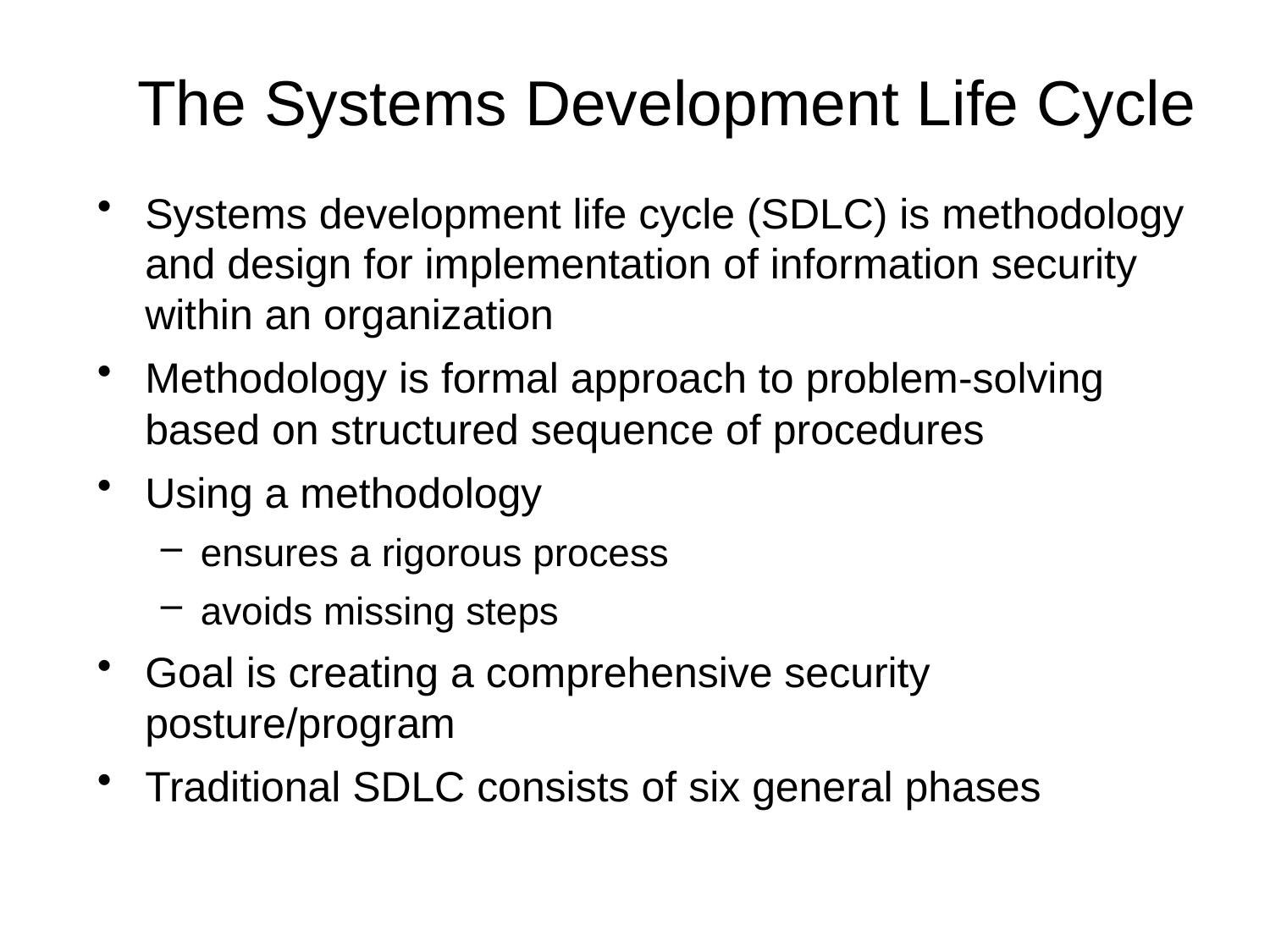

# The Systems Development Life Cycle
Systems development life cycle (SDLC) is methodology and design for implementation of information security within an organization
Methodology is formal approach to problem-solving based on structured sequence of procedures
Using a methodology
ensures a rigorous process
avoids missing steps
Goal is creating a comprehensive security posture/program
Traditional SDLC consists of six general phases